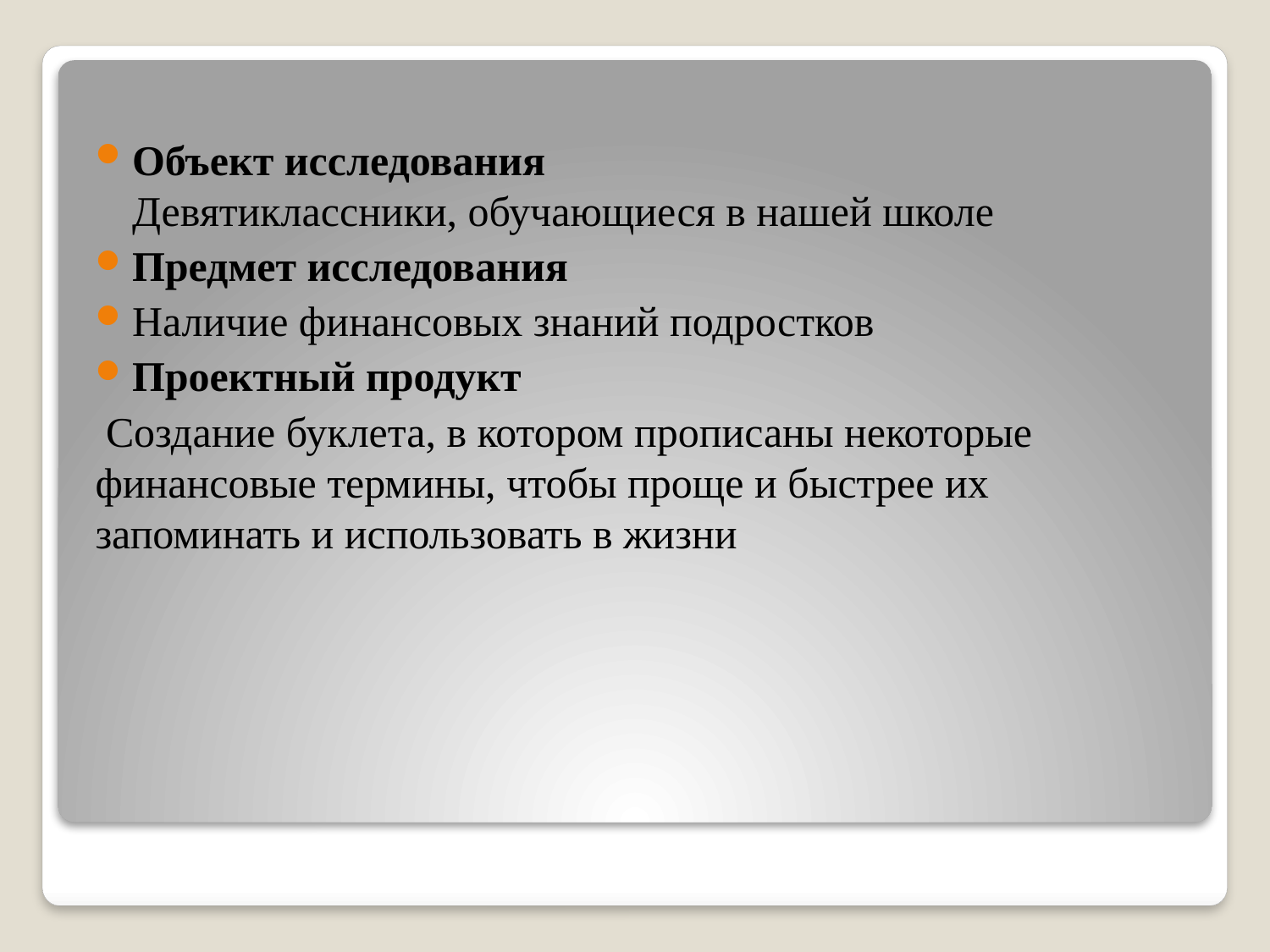

Объект исследования
Девятиклассники, обучающиеся в нашей школе
Предмет исследования
Наличие финансовых знаний подростков
Проектный продукт
 Создание буклета, в котором прописаны некоторые финансовые термины, чтобы проще и быстрее их запоминать и использовать в жизни
#